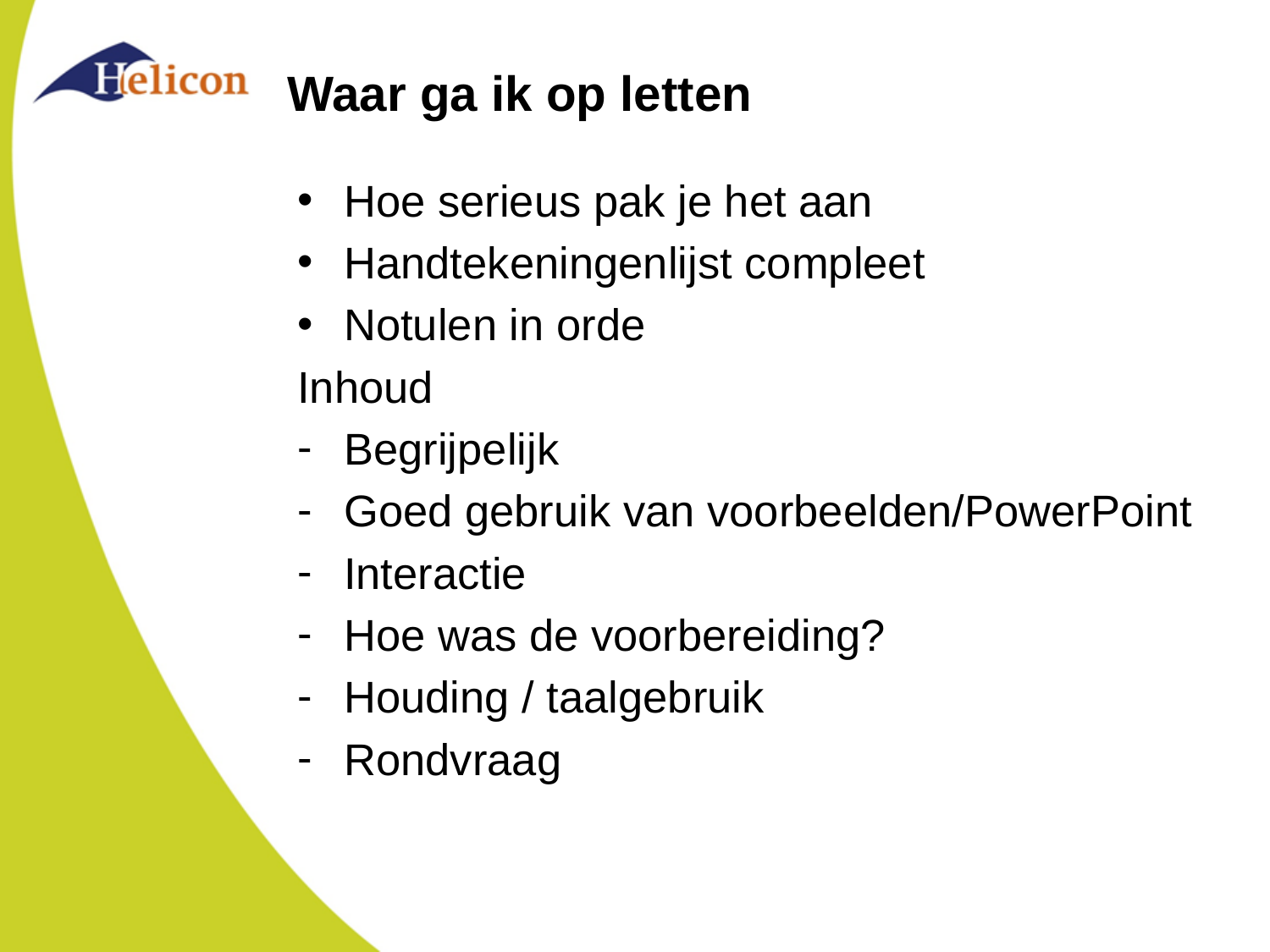

# Waar ga ik op letten
Hoe serieus pak je het aan
Handtekeningenlijst compleet
Notulen in orde
Inhoud
Begrijpelijk
Goed gebruik van voorbeelden/PowerPoint
Interactie
Hoe was de voorbereiding?
Houding / taalgebruik
Rondvraag